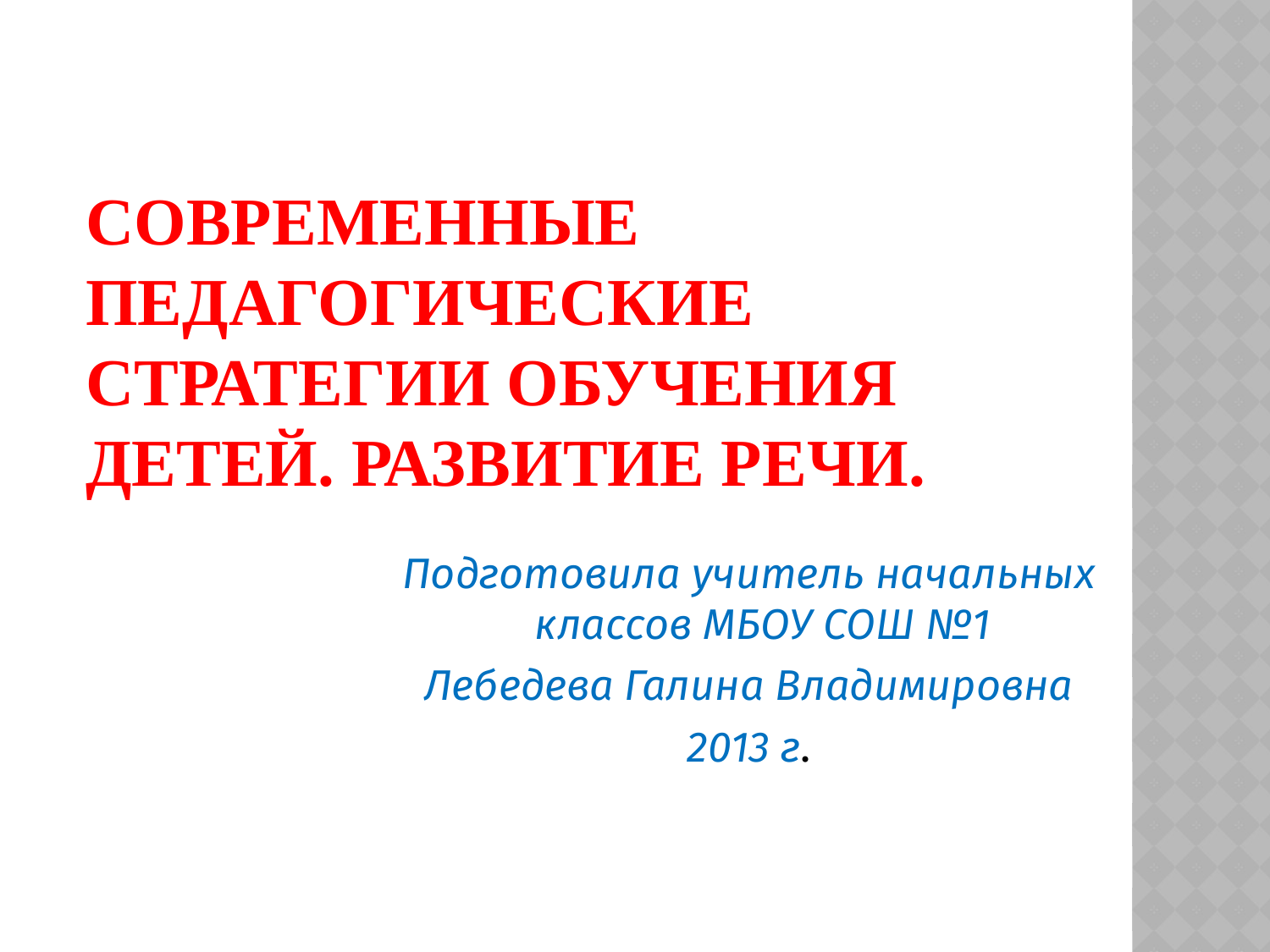

Современные педагогические стратегии обучения детей. Развитие речи.
Подготовила учитель начальных классов МБОУ СОШ №1
Лебедева Галина Владимировна
2013 г.